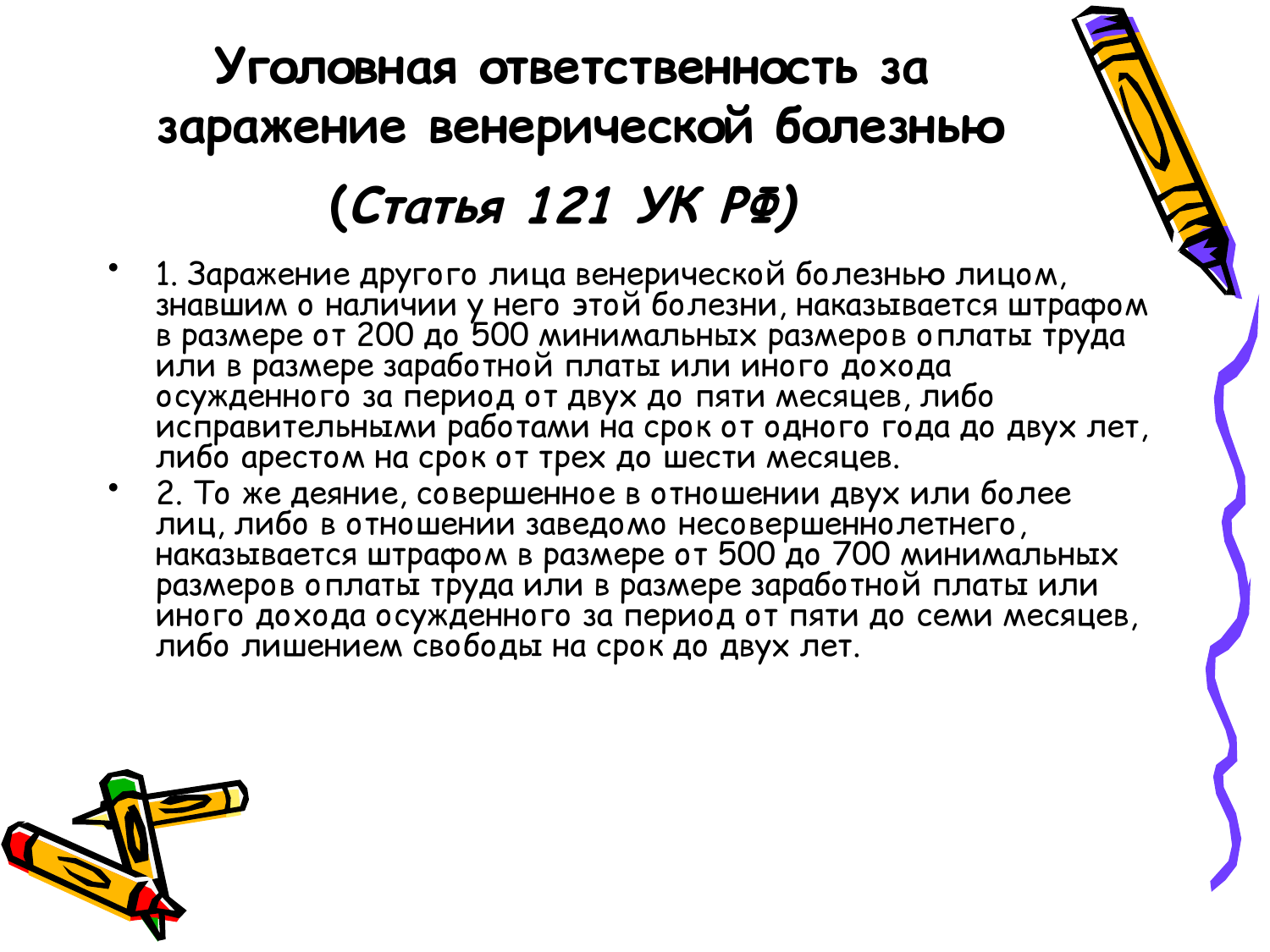

# Уголовная ответственность за заражение венерической болезнью (Статья 121 УК РФ)
1. Заражение другого лица венерической бо­лезнью лицом, знавшим о наличии у него этой болез­ни, наказывается штрафом в размере от 200 до 500 минимальных размеров оплаты труда или в размере заработной платы или иного дохода осужденного за период от двух до пяти месяцев, либо исправительны­ми работами на срок от одного года до двух лет, либо арестом на срок от трех до шести месяцев.
2. То же деяние, совершенное в отношении двух или более лиц, либо в отношении заведомо несовер­шеннолетнего, наказывается штрафом в размере от 500 до 700 минимальных размеров оплаты труда или в размере заработной платы или иного дохода осуж­денного за период от пяти до семи месяцев, либо ли­шением свободы на срок до двух лет.